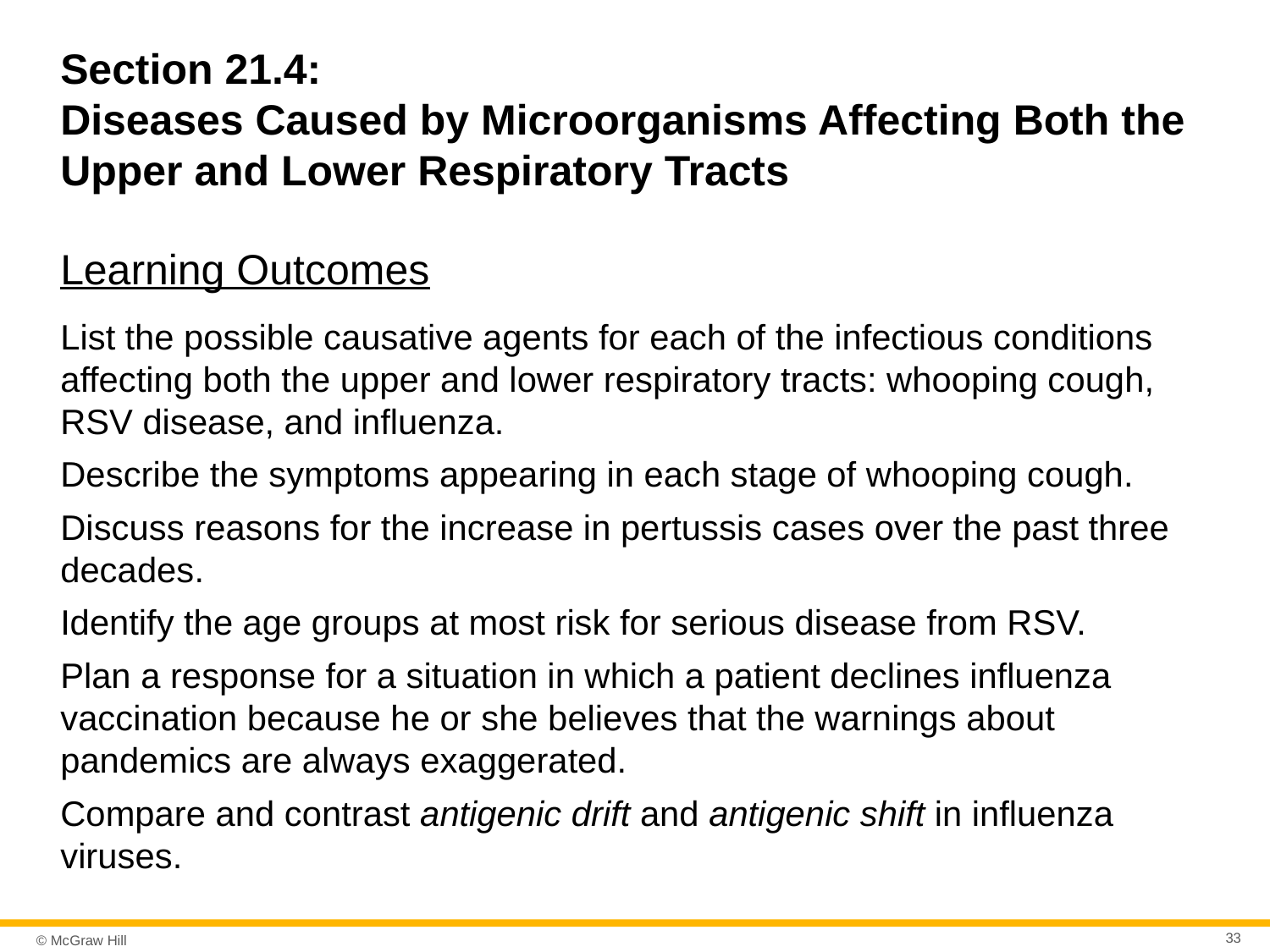

# Section 21.4: Diseases Caused by Microorganisms Affecting Both the Upper and Lower Respiratory Tracts
Learning Outcomes
List the possible causative agents for each of the infectious conditions affecting both the upper and lower respiratory tracts: whooping cough, RSV disease, and influenza.
Describe the symptoms appearing in each stage of whooping cough.
Discuss reasons for the increase in pertussis cases over the past three decades.
Identify the age groups at most risk for serious disease from RSV.
Plan a response for a situation in which a patient declines influenza vaccination because he or she believes that the warnings about pandemics are always exaggerated.
Compare and contrast antigenic drift and antigenic shift in influenza viruses.